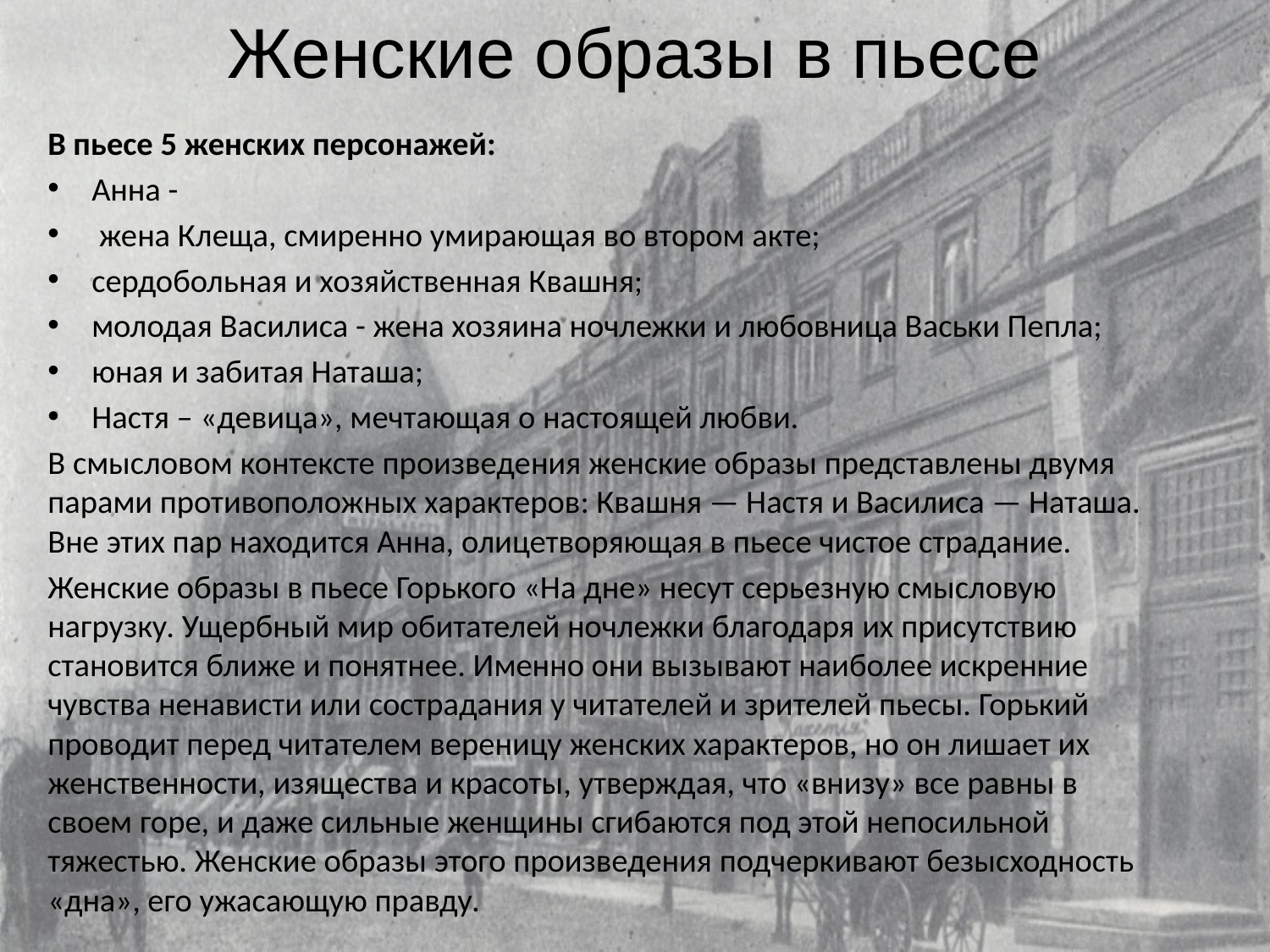

# Женские образы в пьесе
В пьесе 5 женских персонажей:
Анна -
 жена Клеща, смиренно умирающая во втором акте;
сердобольная и хозяйственная Квашня;
молодая Василиса - жена хозяина ночлежки и любовница Васьки Пепла;
юная и забитая Наташа;
Настя – «девица», мечтающая о настоящей любви.
В смысловом контексте произведения женские образы представлены двумя парами противоположных характеров: Квашня — Настя и Василиса — Наташа. Вне этих пар находится Анна, олицетворяющая в пьесе чистое страдание.
Женские образы в пьесе Горького «На дне» несут серьезную смысловую нагрузку. Ущербный мир обитателей ночлежки благодаря их присутствию становится ближе и понятнее. Именно они вызывают наиболее искренние чувства ненависти или сострадания у читателей и зрителей пьесы. Горький проводит перед читателем вереницу женских характеров, но он лишает их женственности, изящества и красоты, утверждая, что «внизу» все равны в своем горе, и даже сильные женщины сгибаются под этой непосильной тяжестью. Женские образы этого произведения подчеркивают безысходность «дна», его ужасающую правду.